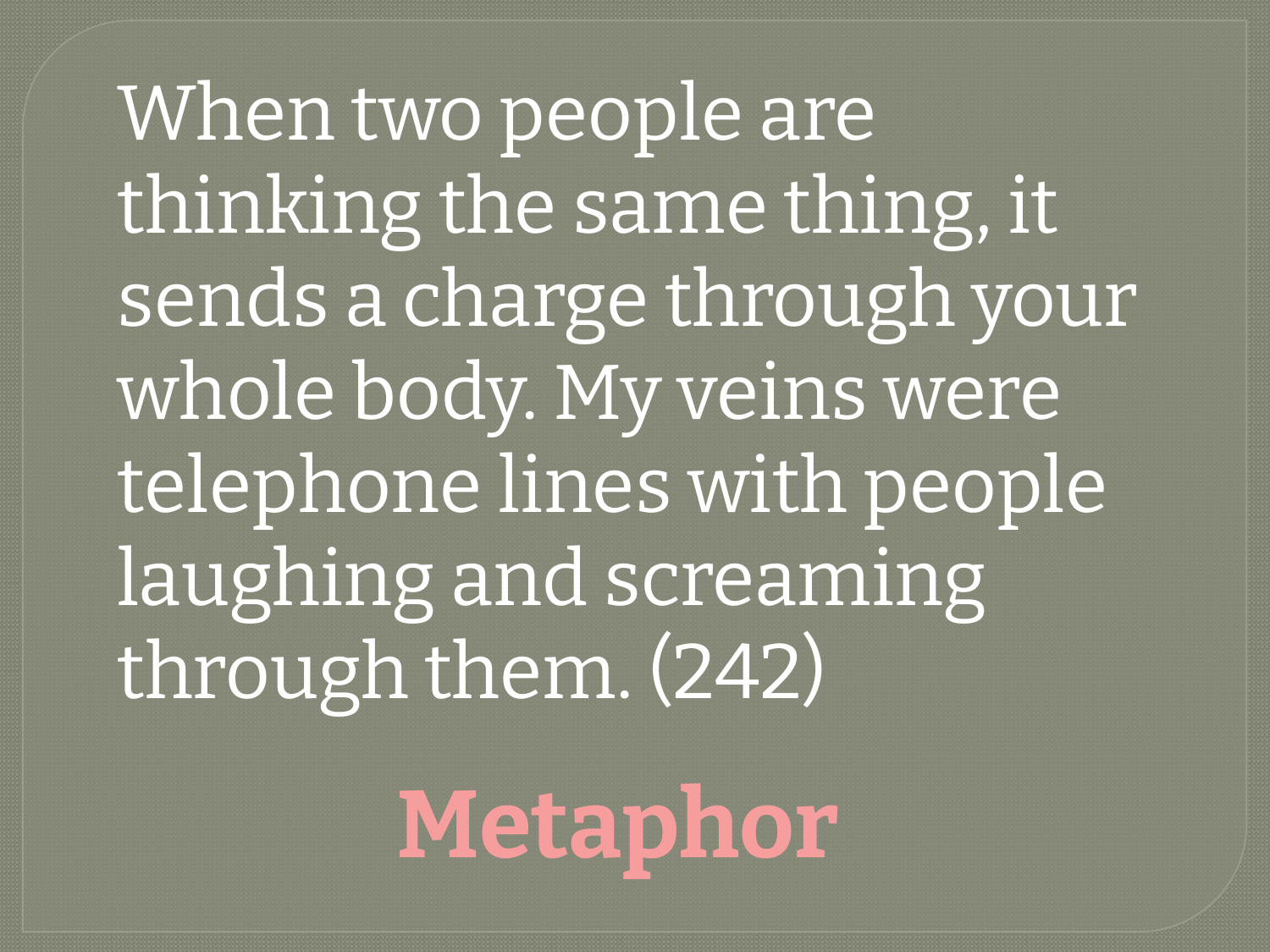

When two people are thinking the same thing, it sends a charge through your whole body. My veins were telephone lines with people laughing and screaming through them. (242)
Metaphor